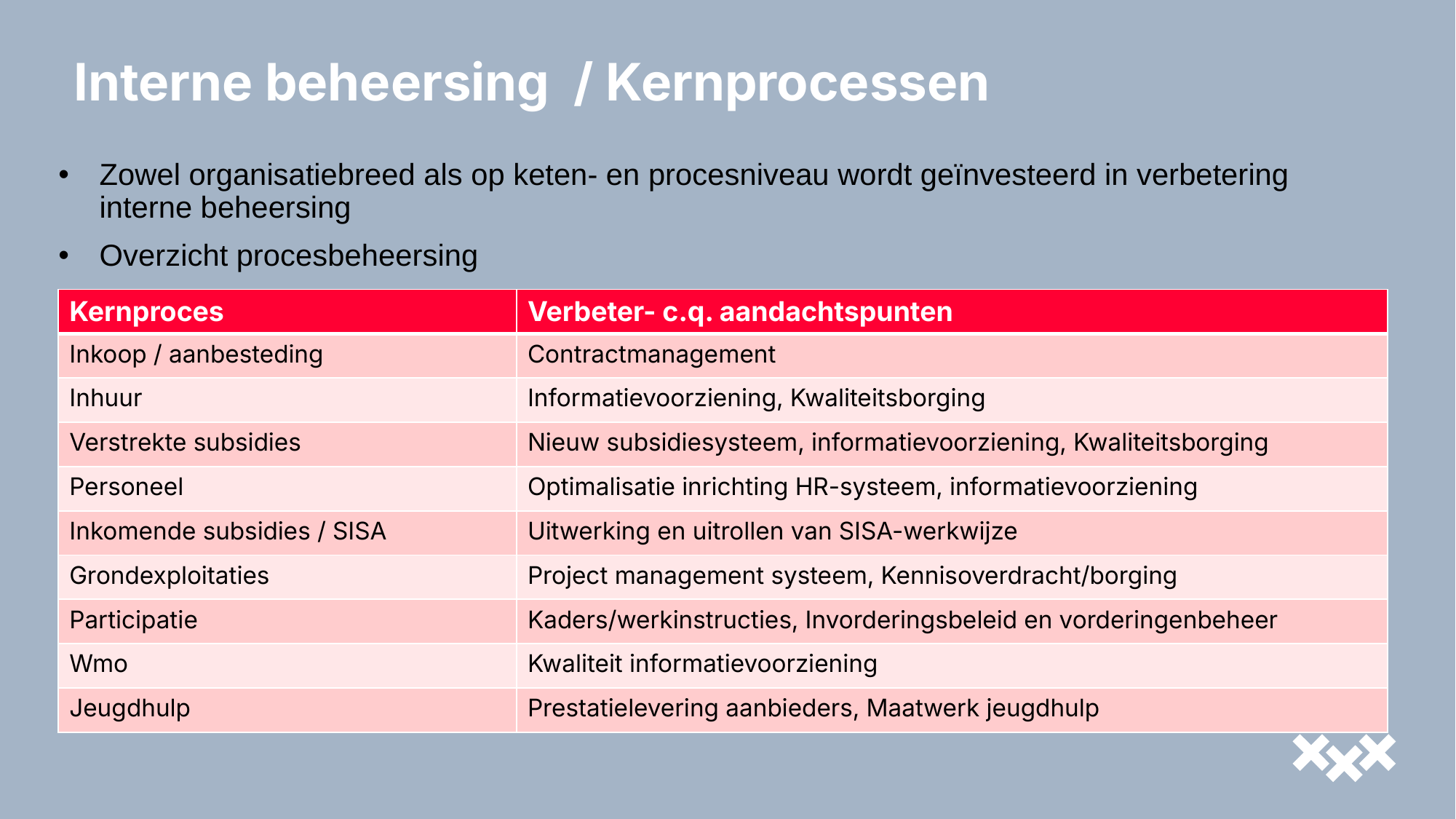

# Interne beheersing  / Kernprocessen
Zowel organisatiebreed als op keten- en procesniveau wordt geïnvesteerd in verbetering interne beheersing
Overzicht procesbeheersing

| Kernproces | Verbeter- c.q. aandachtspunten |
| --- | --- |
| Inkoop / aanbesteding | Contractmanagement |
| Inhuur | Informatievoorziening, Kwaliteitsborging |
| Verstrekte subsidies | Nieuw subsidiesysteem, informatievoorziening, Kwaliteitsborging |
| Personeel | Optimalisatie inrichting HR-systeem, informatievoorziening |
| Inkomende subsidies / SISA | Uitwerking en uitrollen van SISA-werkwijze |
| Grondexploitaties | Project management systeem, Kennisoverdracht/borging |
| Participatie | Kaders/werkinstructies, Invorderingsbeleid en vorderingenbeheer |
| Wmo | Kwaliteit informatievoorziening |
| Jeugdhulp | Prestatielevering aanbieders, Maatwerk jeugdhulp |